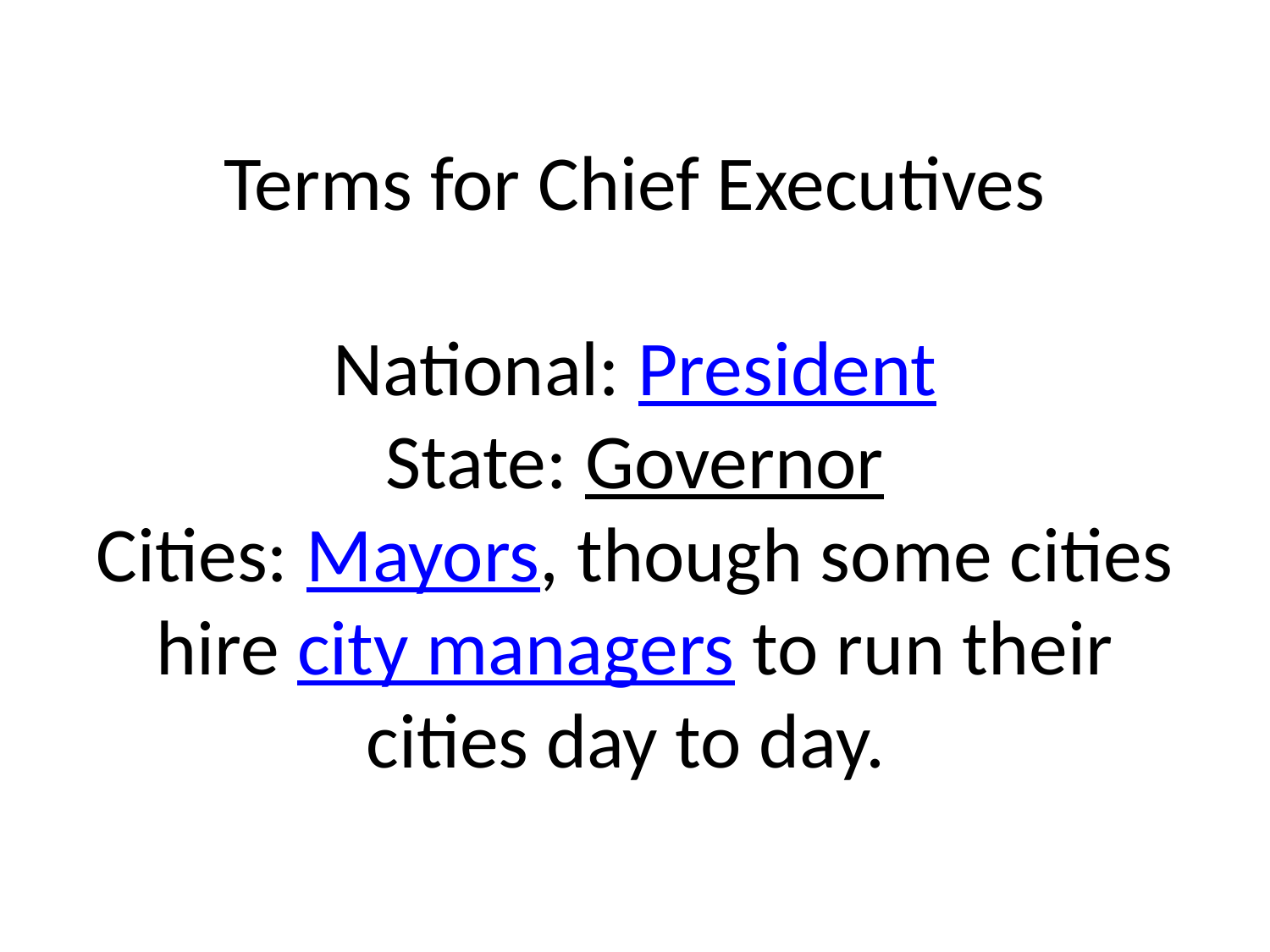

# Terms for Chief Executives National: President State: Governor Cities: Mayors, though some cities hire city managers to run their cities day to day.